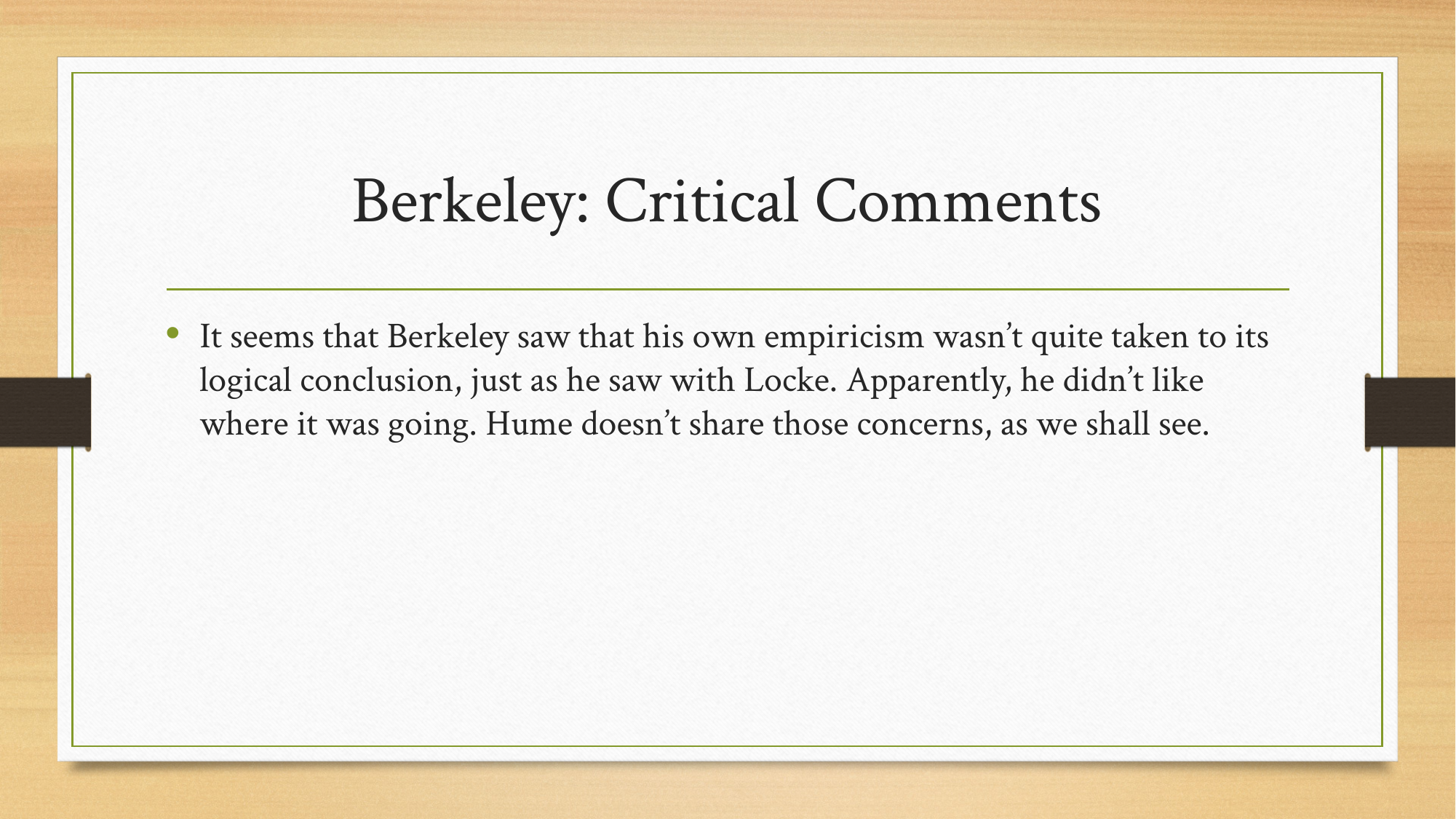

# Berkeley: Critical Comments
It seems that Berkeley saw that his own empiricism wasn’t quite taken to its logical conclusion, just as he saw with Locke. Apparently, he didn’t like where it was going. Hume doesn’t share those concerns, as we shall see.